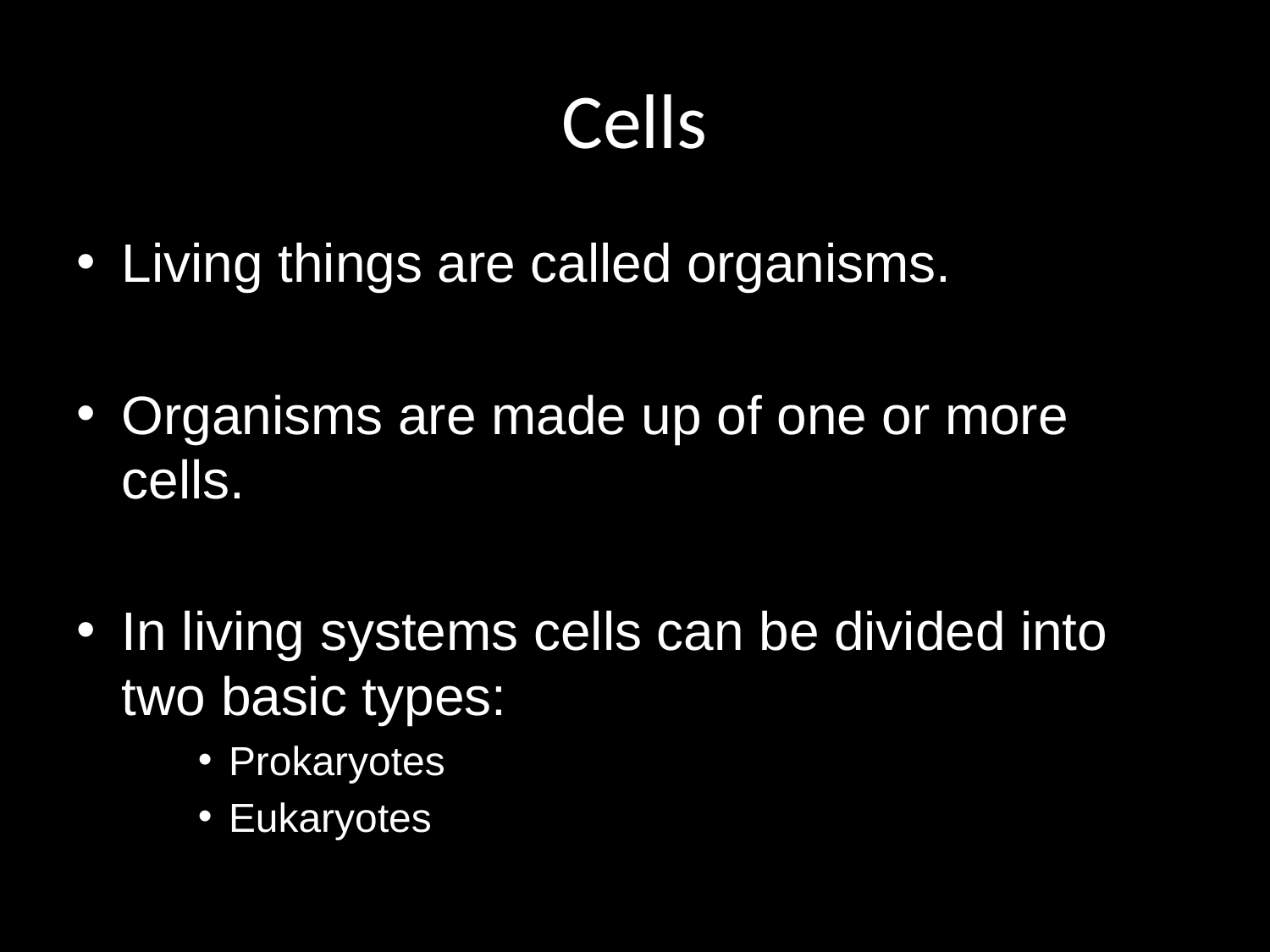

# Cells
Living things are called organisms.

Organisms are made up of one or more cells.

In living systems cells can be divided into two basic types:
Prokaryotes
Eukaryotes